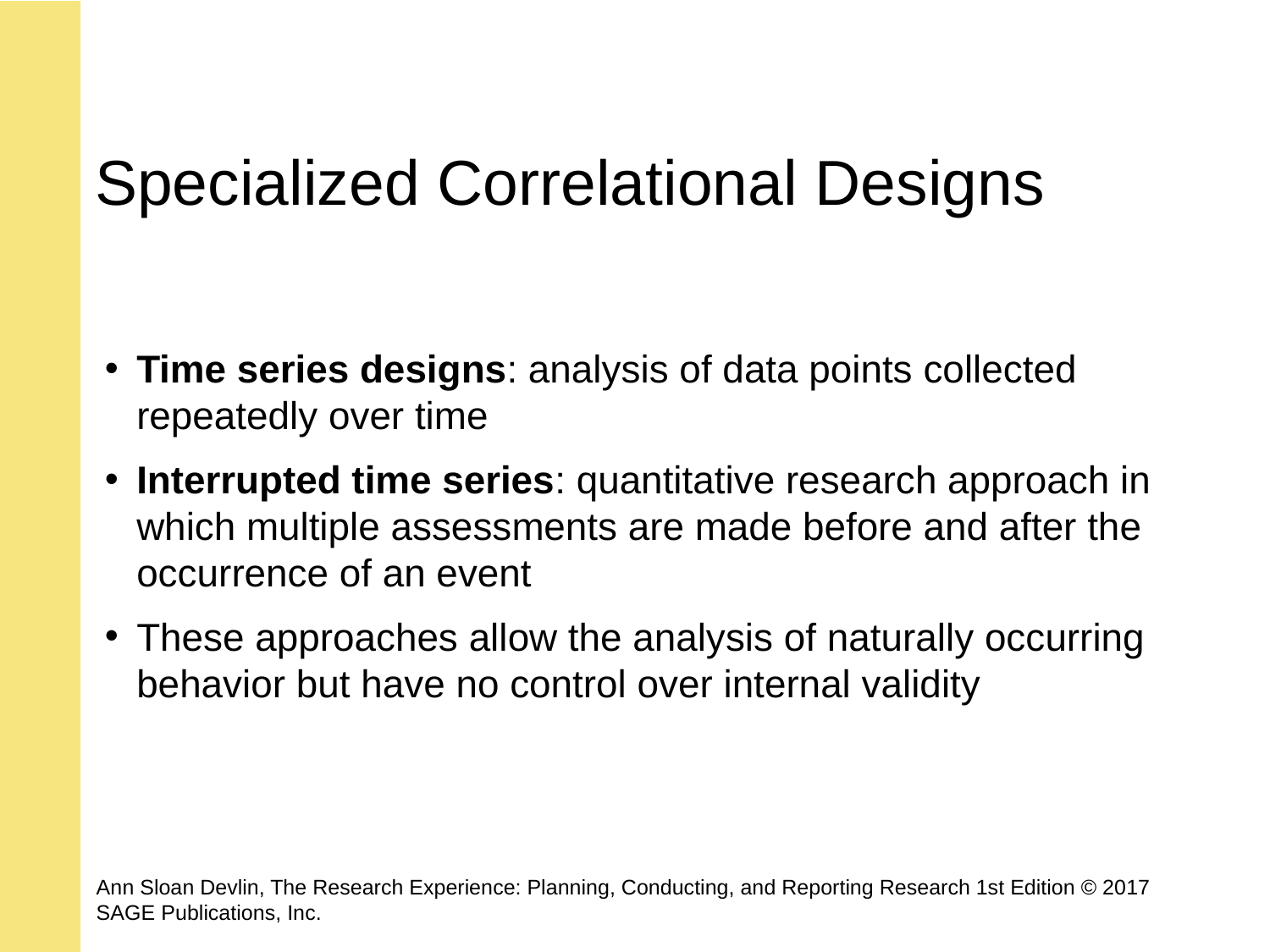

# Specialized Correlational Designs
Time series designs: analysis of data points collected repeatedly over time
Interrupted time series: quantitative research approach in which multiple assessments are made before and after the occurrence of an event
These approaches allow the analysis of naturally occurring behavior but have no control over internal validity